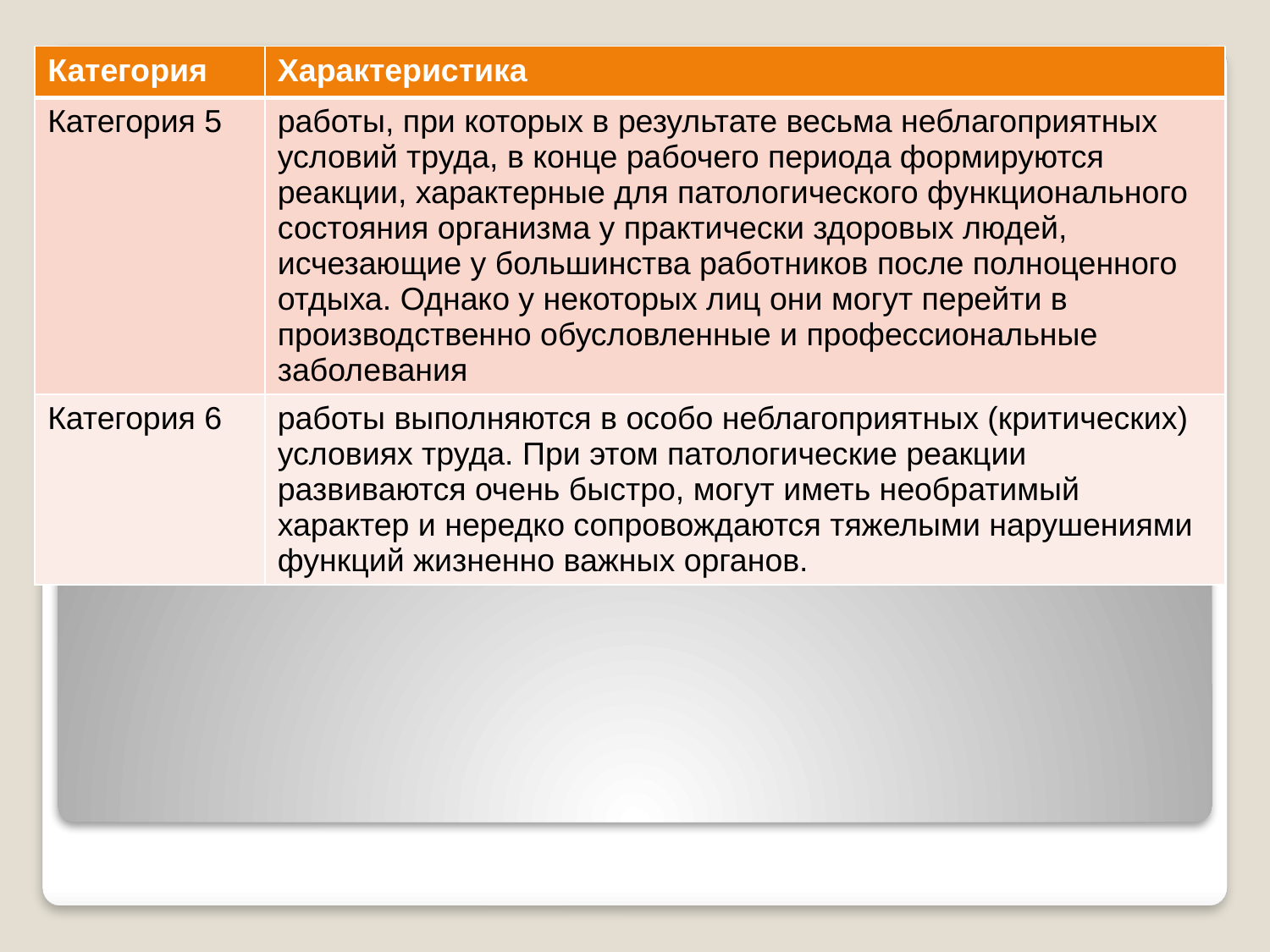

| Категория | Характеристика |
| --- | --- |
| Категория 5 | работы, при которых в результате весьма неблагоприятных условий труда, в конце рабочего периода формируются реакции, характерные для патологического функционального состояния организма у практически здоровых людей, исчезающие у большинства работников после полноценного отдыха. Однако у некоторых лиц они могут перейти в производственно обусловленные и профессиональные заболевания |
| Категория 6 | работы выполняются в особо неблагоприятных (критических) условиях труда. При этом патологические реакции развиваются очень быстро, могут иметь необратимый характер и нередко сопровождаются тяжелыми нарушениями функций жизненно важных органов. |